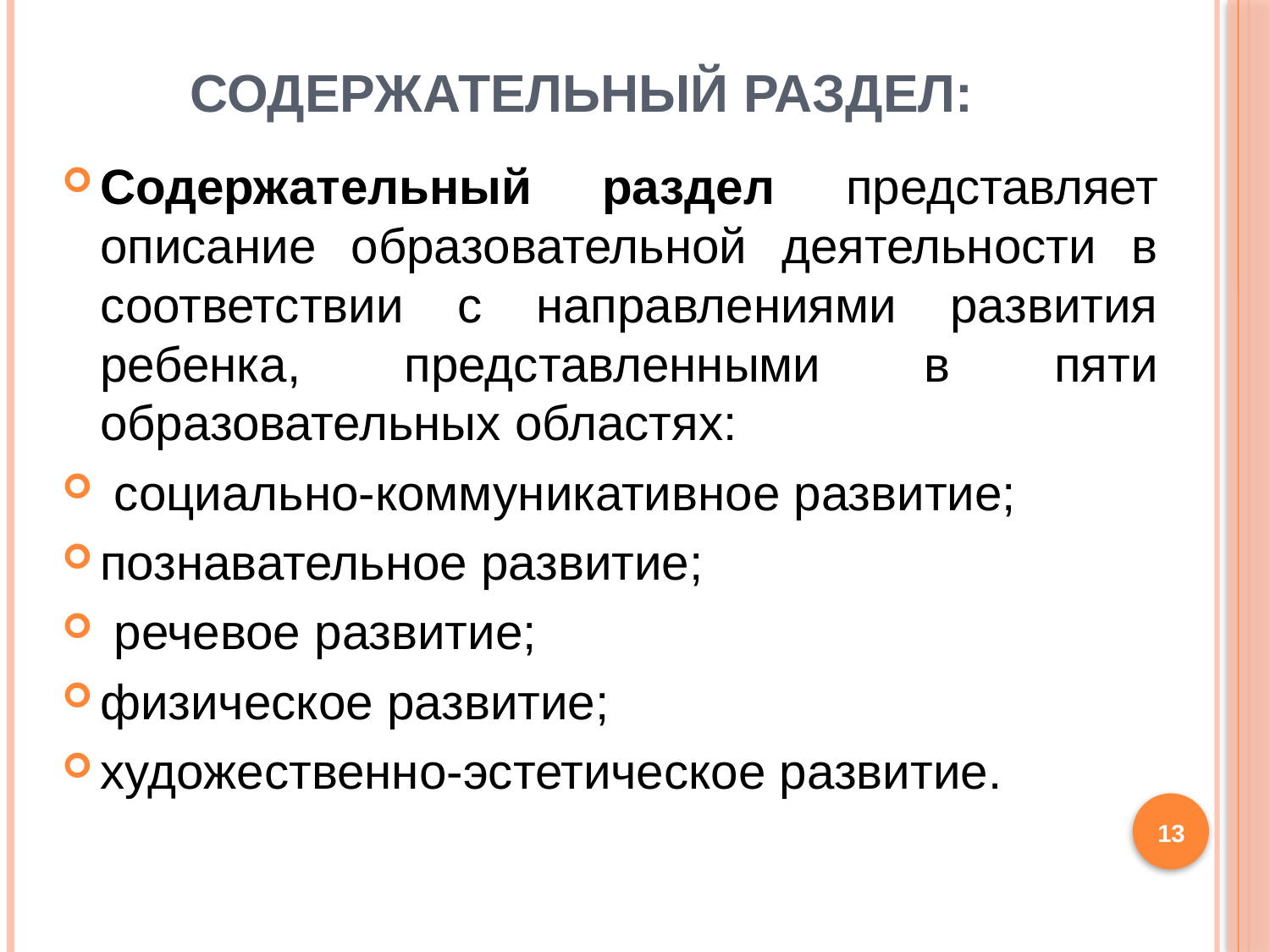

# Содержательный раздел:
Содержательный раздел представляет описание образовательной деятельности в соответствии с направлениями развития ребенка, представленными в пяти образовательных областях:
 социально-коммуникативное развитие;
познавательное развитие;
 речевое развитие;
физическое развитие;
художественно-эстетическое развитие.

13